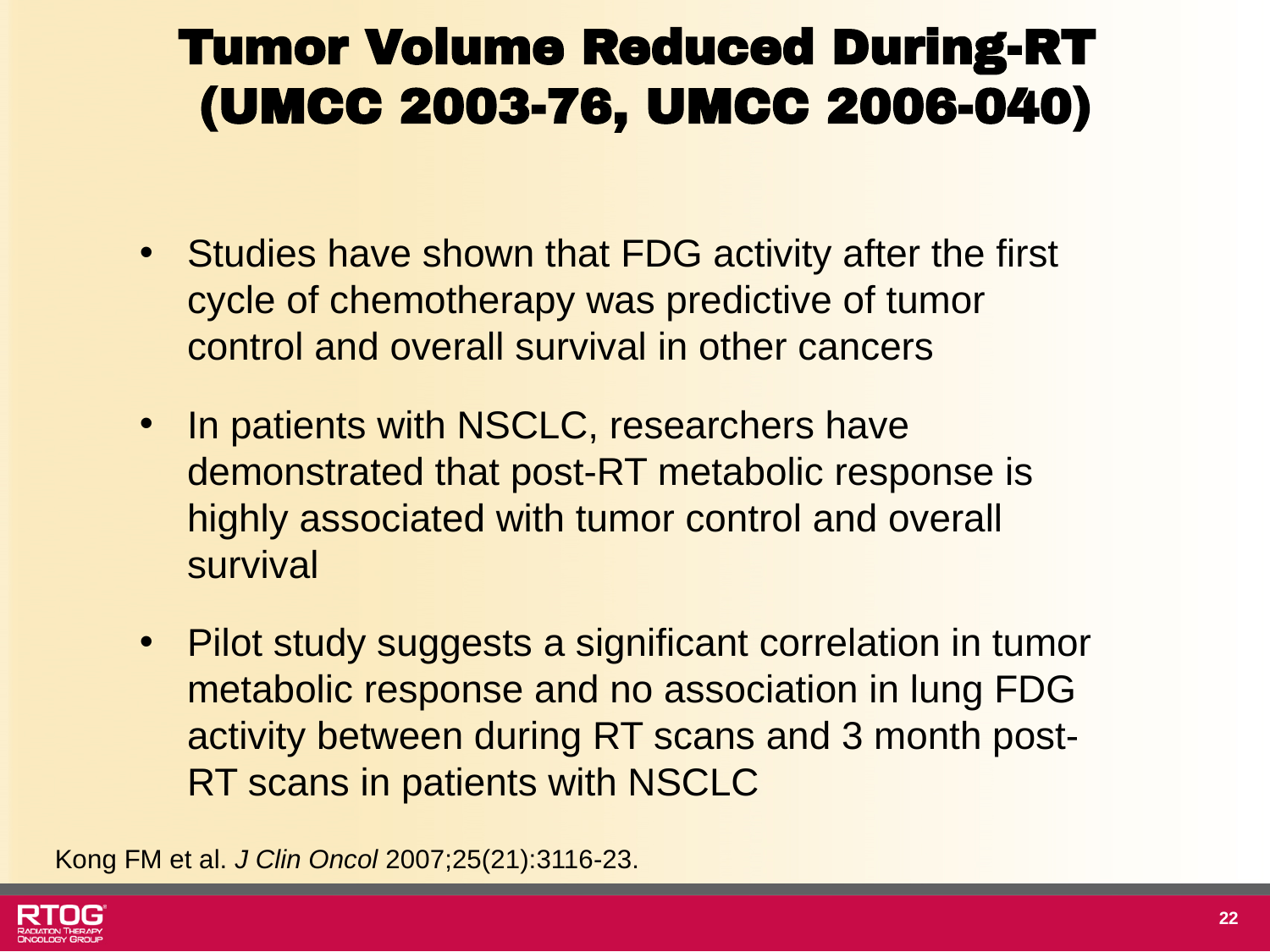

Tumor Volume Reduced During-RT
(UMCC 2003-76, UMCC 2006-040)
Studies have shown that FDG activity after the first cycle of chemotherapy was predictive of tumor control and overall survival in other cancers
In patients with NSCLC, researchers have demonstrated that post-RT metabolic response is highly associated with tumor control and overall survival
Pilot study suggests a significant correlation in tumor metabolic response and no association in lung FDG activity between during RT scans and 3 month post-RT scans in patients with NSCLC
Kong FM et al. J Clin Oncol 2007;25(21):3116-23.